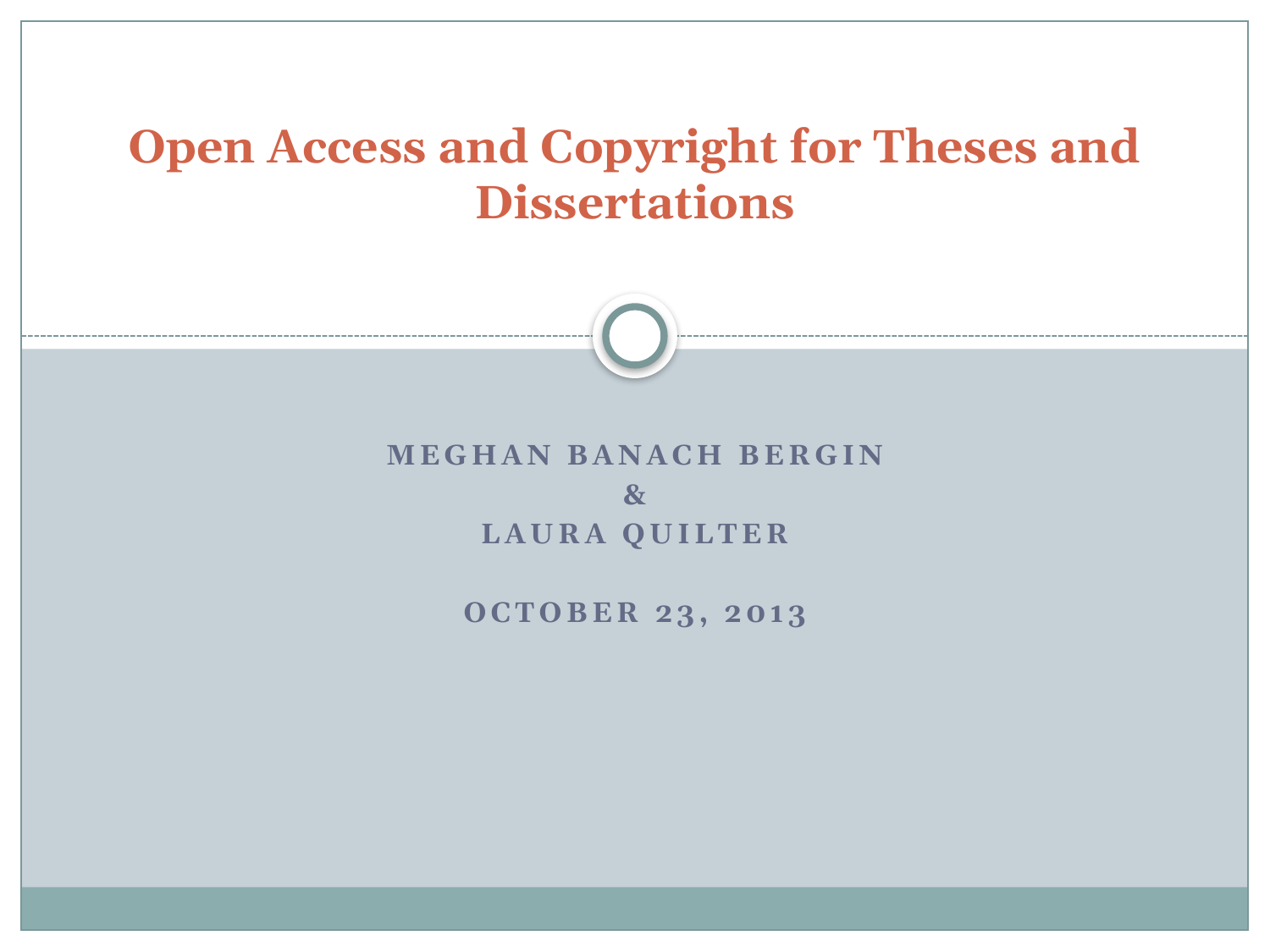

# Open Access and Copyright for Theses and Dissertations

Meghan Banach Bergin
&
LaurA Quilter

October 23, 2013